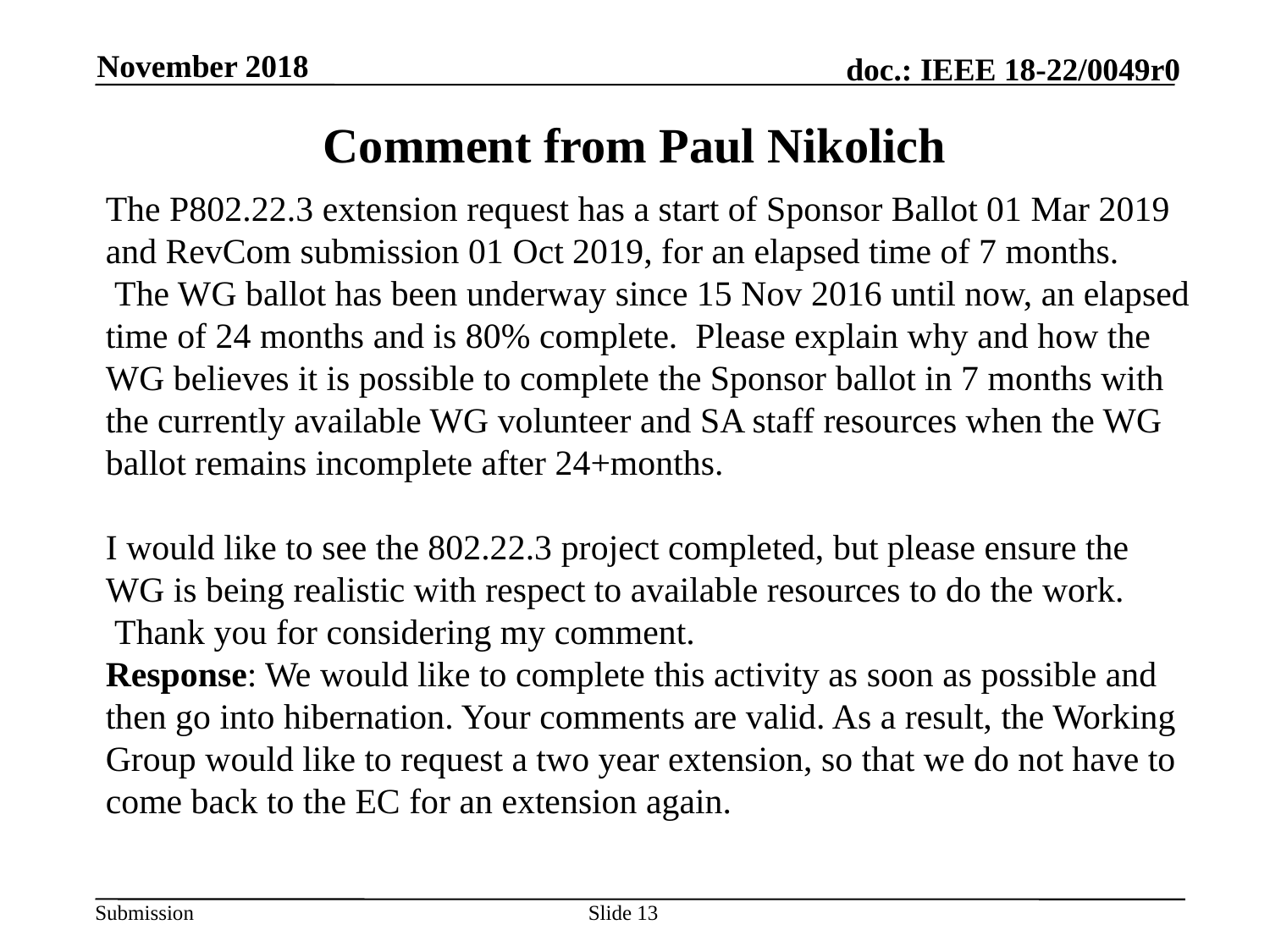

November 2018
# Comment from Paul Nikolich
The P802.22.3 extension request has a start of Sponsor Ballot 01 Mar 2019 and RevCom submission 01 Oct 2019, for an elapsed time of 7 months.  The WG ballot has been underway since 15 Nov 2016 until now, an elapsed time of 24 months and is 80% complete.  Please explain why and how the WG believes it is possible to complete the Sponsor ballot in 7 months with the currently available WG volunteer and SA staff resources when the WG ballot remains incomplete after 24+months.

I would like to see the 802.22.3 project completed, but please ensure the WG is being realistic with respect to available resources to do the work.  Thank you for considering my comment.
Response: We would like to complete this activity as soon as possible and then go into hibernation. Your comments are valid. As a result, the Working Group would like to request a two year extension, so that we do not have to come back to the EC for an extension again.

Slide 13